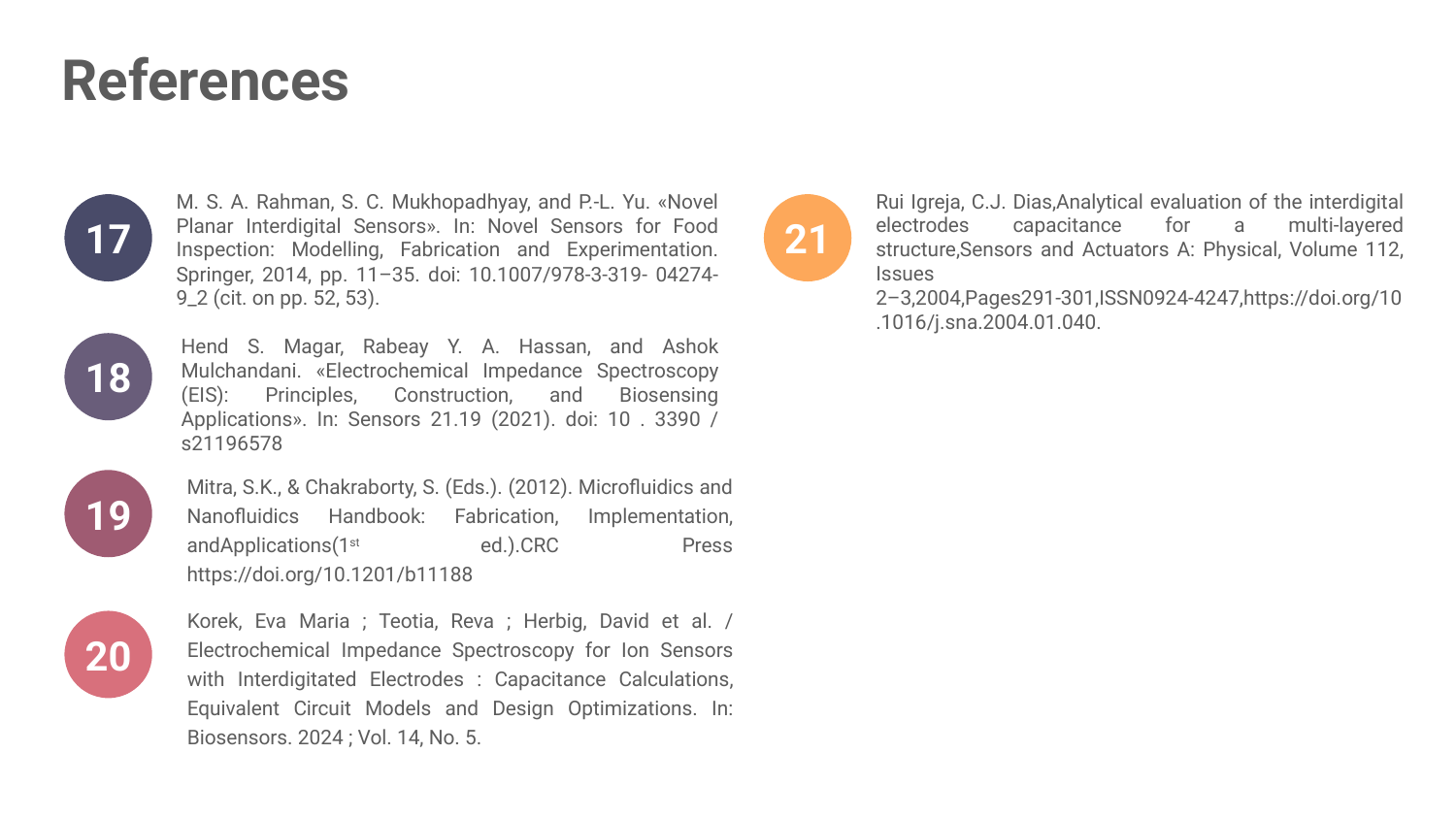

# References
M. S. A. Rahman, S. C. Mukhopadhyay, and P.-L. Yu. «Novel Planar Interdigital Sensors». In: Novel Sensors for Food Inspection: Modelling, Fabrication and Experimentation. Springer, 2014, pp. 11–35. doi: 10.1007/978-3-319- 04274-9_2 (cit. on pp. 52, 53).
Rui Igreja, C.J. Dias,Analytical evaluation of the interdigital electrodes capacitance for a multi-layered structure,Sensors and Actuators A: Physical, Volume 112, Issues 2–3,2004,Pages291-301,ISSN0924-4247,https://doi.org/10.1016/j.sna.2004.01.040.
17
21
Hend S. Magar, Rabeay Y. A. Hassan, and Ashok Mulchandani. «Electrochemical Impedance Spectroscopy (EIS): Principles, Construction, and Biosensing Applications». In: Sensors 21.19 (2021). doi: 10 . 3390 / s21196578
18
19
Mitra, S.K., & Chakraborty, S. (Eds.). (2012). Microfluidics and Nanofluidics Handbook: Fabrication, Implementation, andApplications(1st ed.).CRC Press https://doi.org/10.1201/b11188
Korek, Eva Maria ; Teotia, Reva ; Herbig, David et al. / Electrochemical Impedance Spectroscopy for Ion Sensors with Interdigitated Electrodes : Capacitance Calculations, Equivalent Circuit Models and Design Optimizations. In: Biosensors. 2024 ; Vol. 14, No. 5.
20